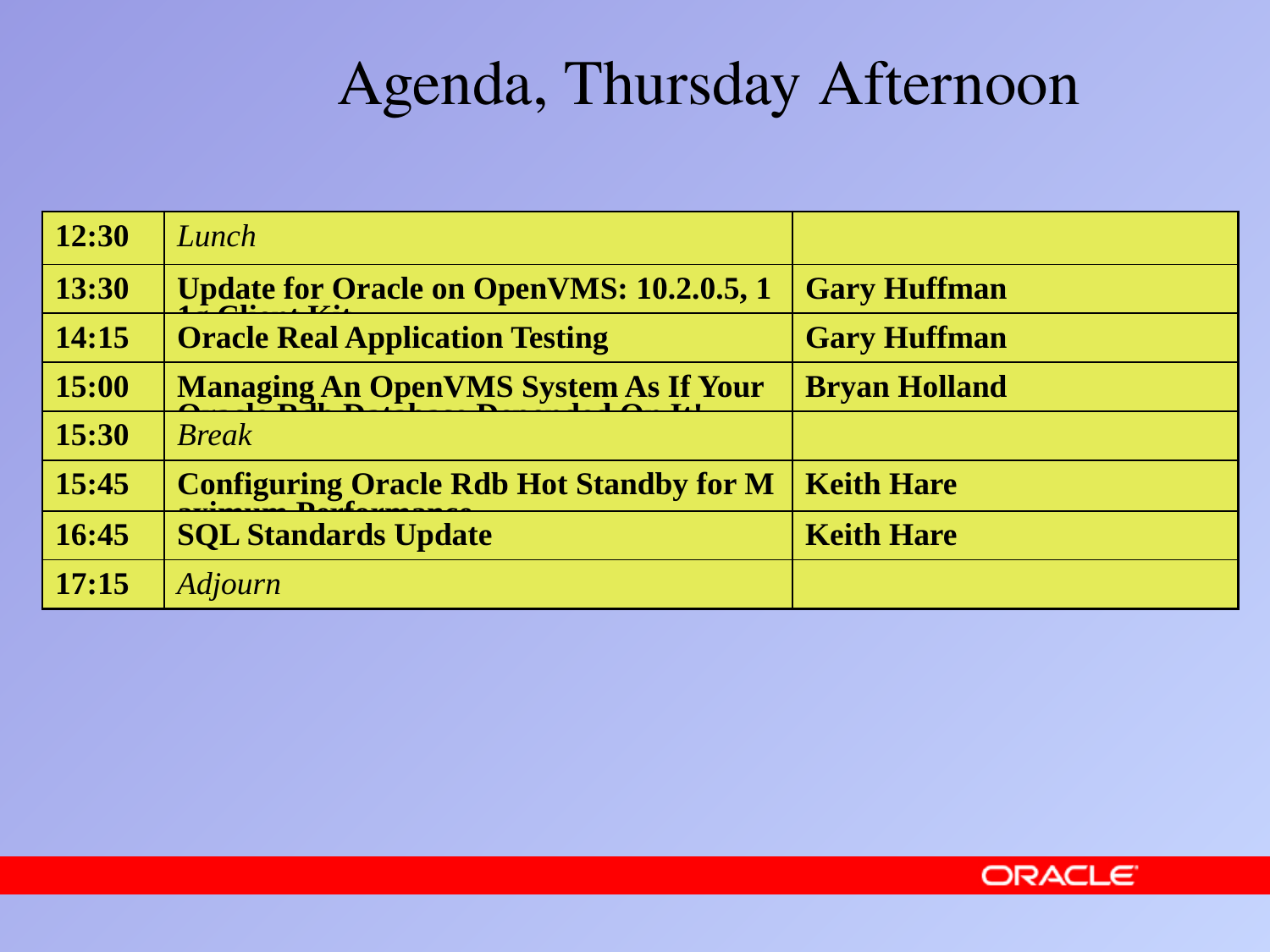

# Agenda, Thursday Afternoon
| 12:30 | Lunch |  |
| --- | --- | --- |
| 13:30 | Update for Oracle on OpenVMS: 10.2.0.5, 11g Client Kit | Gary Huffman |
| 14:15 | Oracle Real Application Testing | Gary Huffman |
| 15:00 | Managing An OpenVMS System As If Your Oracle Rdb Database Depended On It! | Bryan Holland |
| 15:30 | Break |  |
| 15:45 | Configuring Oracle Rdb Hot Standby for Maximum Performance | Keith Hare |
| 16:45 | SQL Standards Update | Keith Hare |
| 17:15 | Adjourn |  |